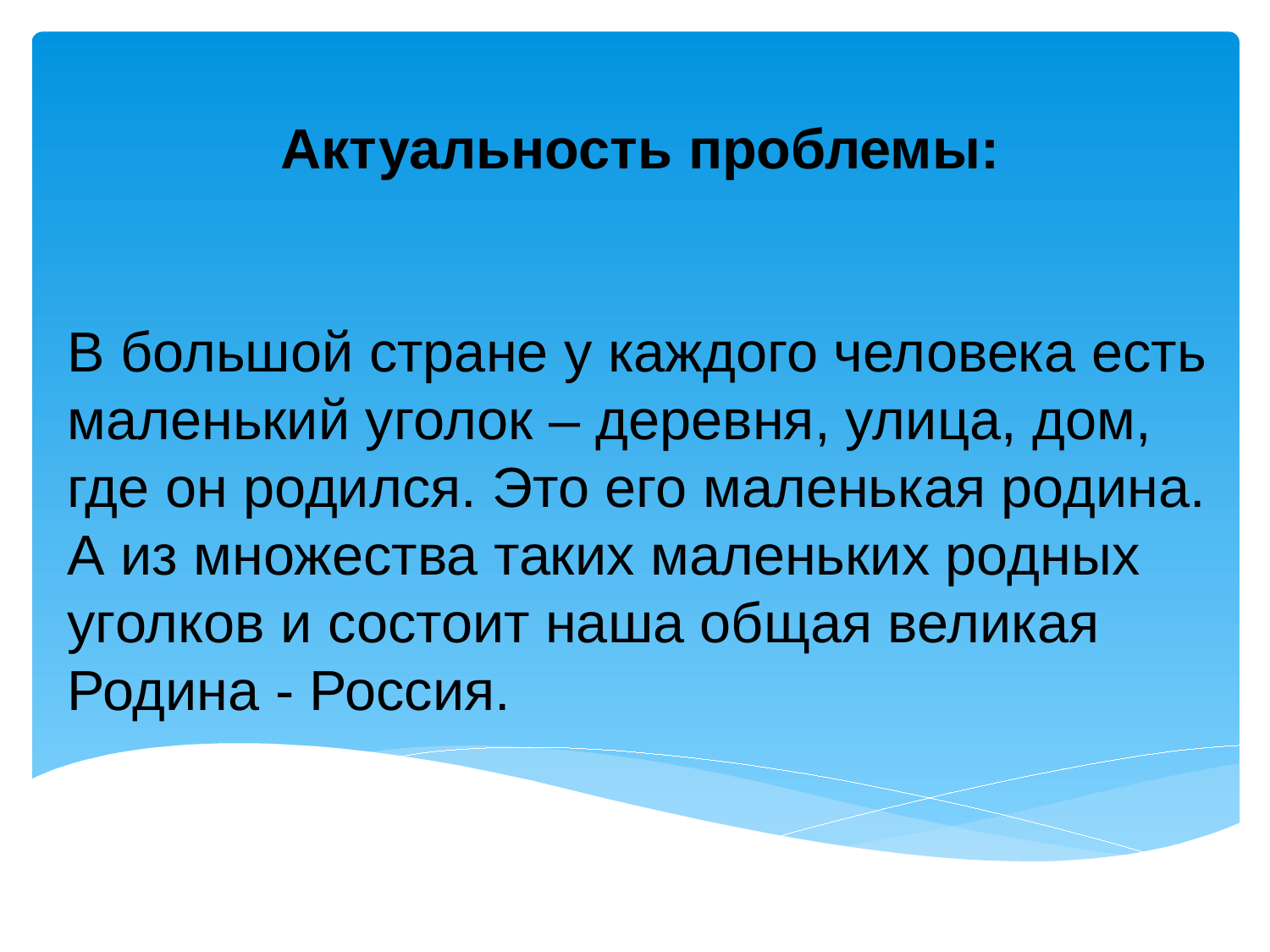

Актуальность проблемы:

В большой стране у каждого человека есть маленький уголок – деревня, улица, дом, где он родился. Это его маленькая родина. А из множества таких маленьких родных уголков и состоит наша общая великая Родина - Россия.